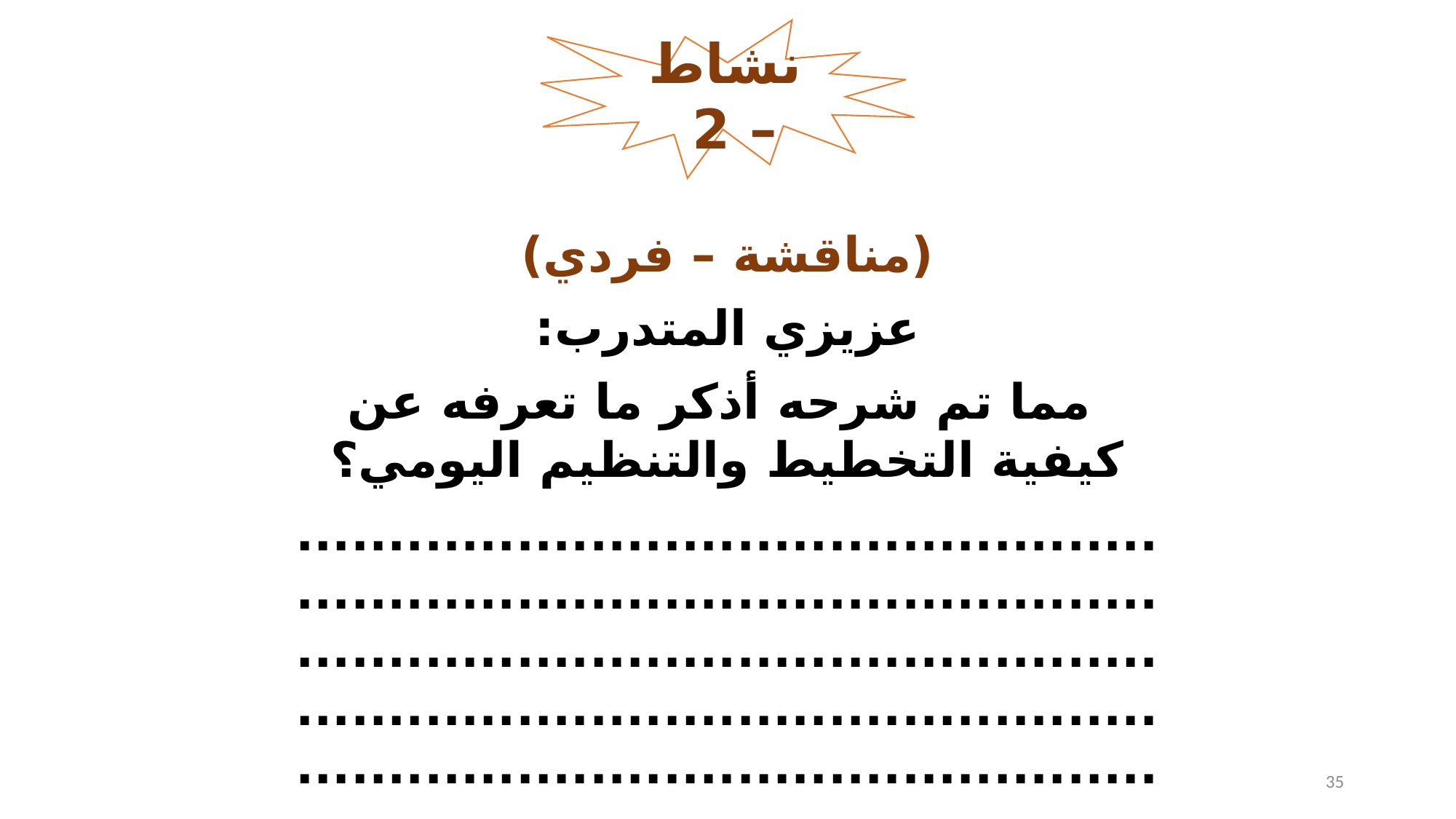

نشاط – 2
(مناقشة – فردي)
عزيزي المتدرب:
 مما تم شرحه أذكر ما تعرفه عن كيفية التخطيط والتنظيم اليومي؟
.................................................................................................................................................................................................................................................................................................
35